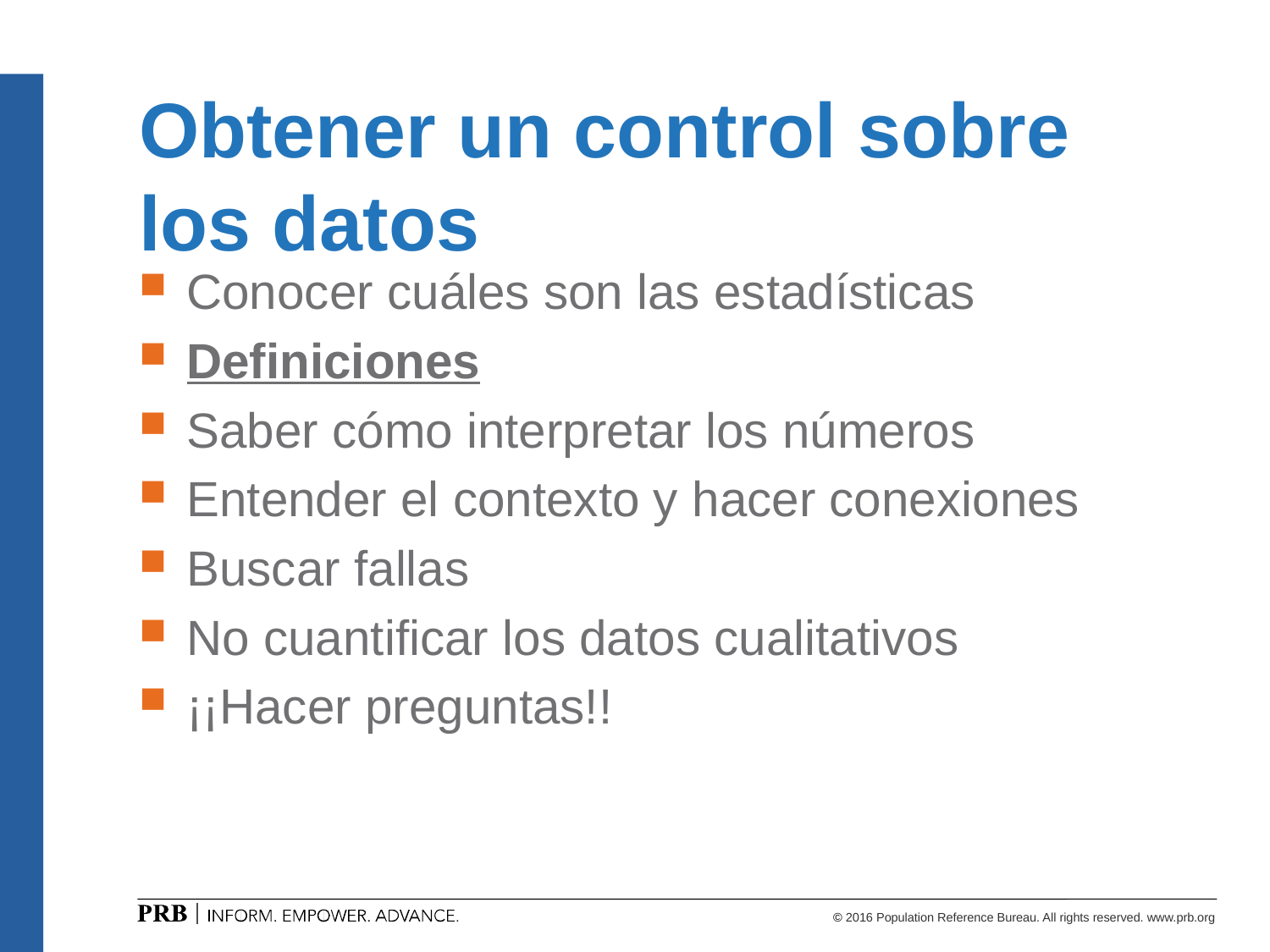

# Obtener un control sobre los datos
Conocer cuáles son las estadísticas
Definiciones
Saber cómo interpretar los números
Entender el contexto y hacer conexiones
Buscar fallas
No cuantificar los datos cualitativos
¡¡Hacer preguntas!!